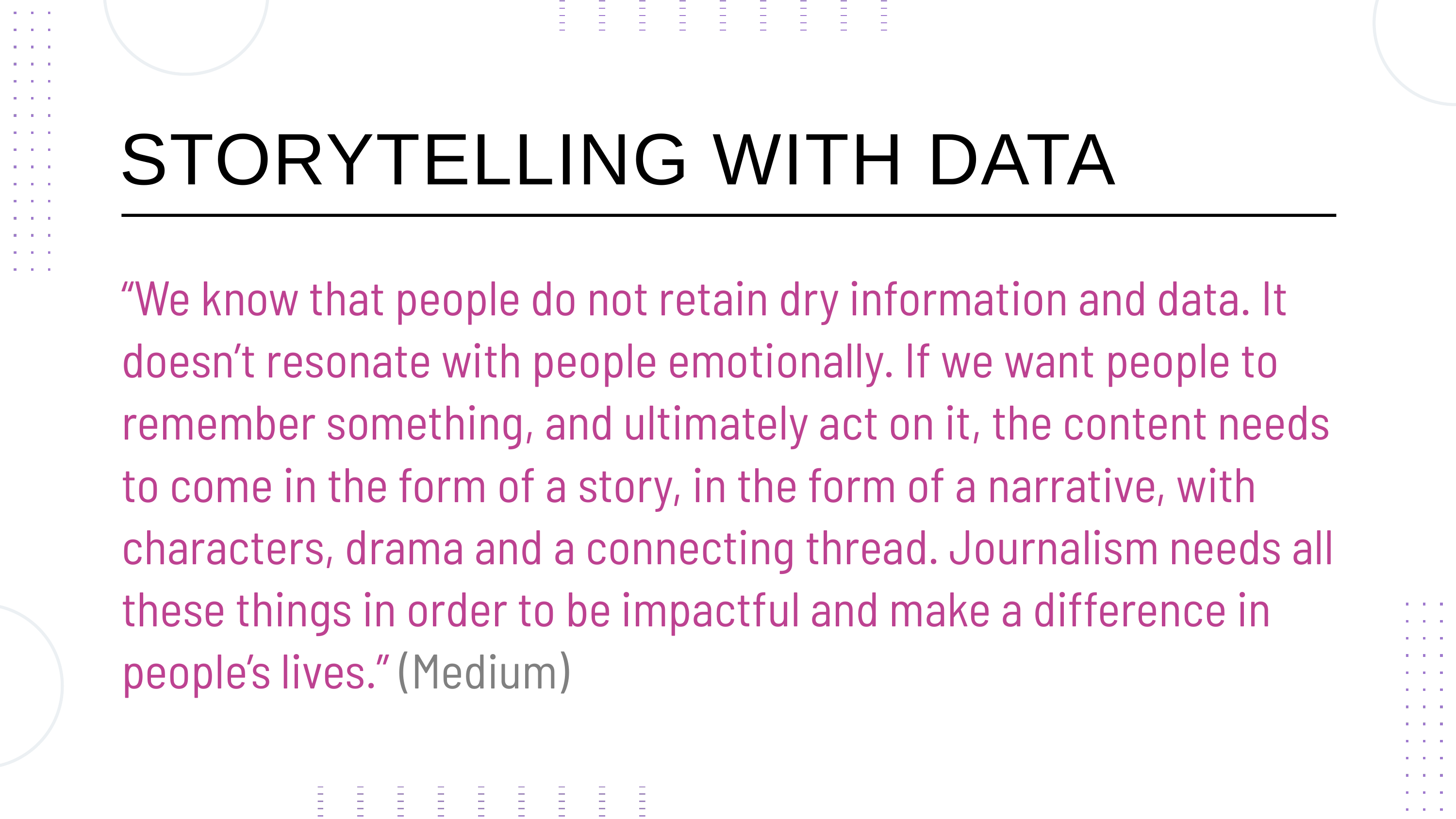

STORYTELLING WITH DATA

“We know that people do not retain dry information and data. It doesn’t resonate with people emotionally. If we want people to remember something, and ultimately act on it, the content needs to come in the form of a story, in the form of a narrative, with characters, drama and a connecting thread. Journalism needs all these things in order to be impactful and make a difference in people’s lives.” (Medium)